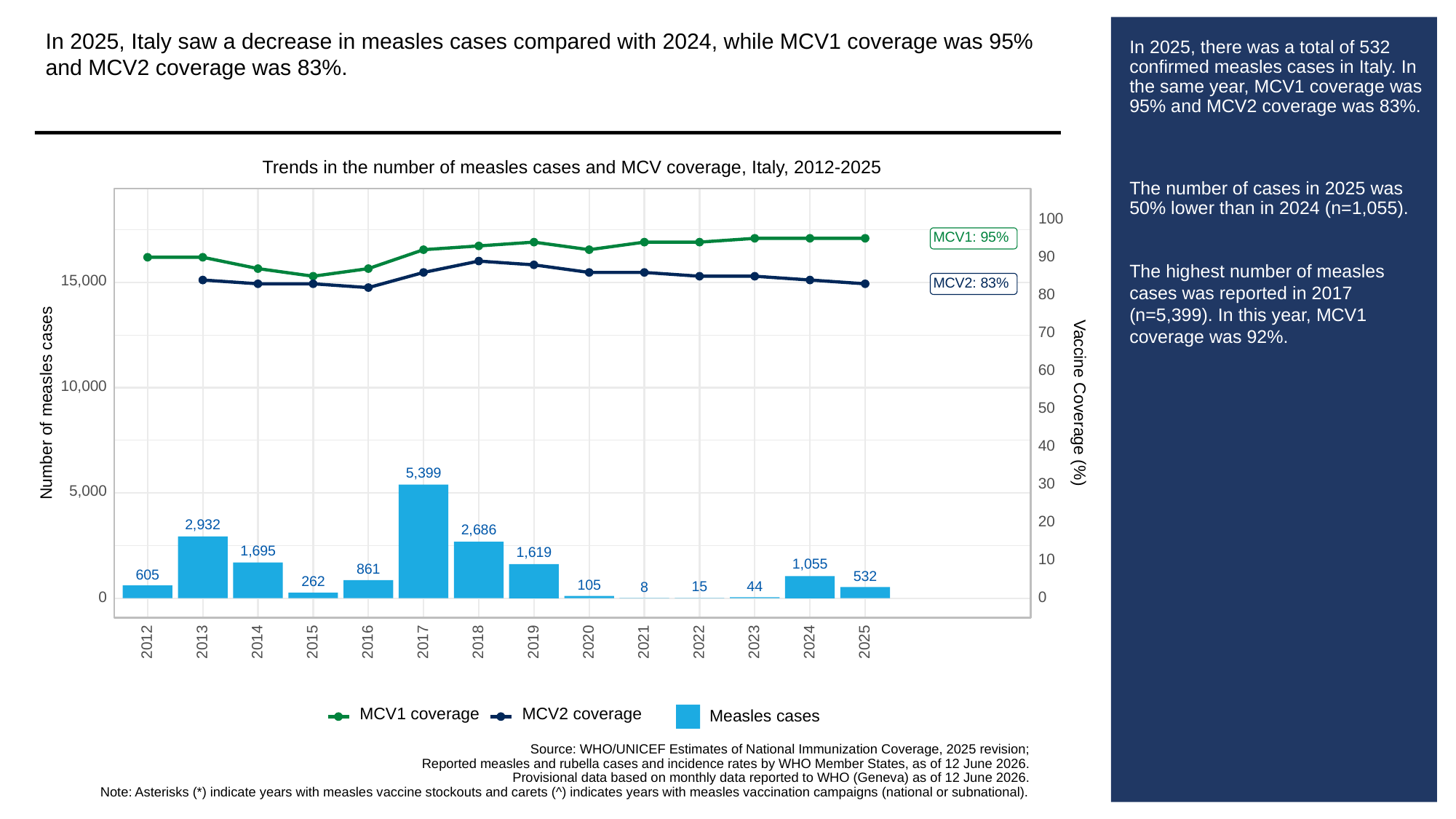

In 2025, Italy saw a decrease in measles cases compared with 2024, while MCV1 coverage was 95% and MCV2 coverage was 83%.
# In 2025, there was a total of 532 confirmed measles cases in Italy. In the same year, MCV1 coverage was 95% and MCV2 coverage was 83%.

The number of cases in 2025 was 50% lower than in 2024 (n=1,055).

The highest number of measles cases was reported in 2017 (n=5,399). In this year, MCV1 coverage was 92%.

Trends in the number of measles cases and MCV coverage, Italy, 2012-2025

100

MCV1: 95%

90

15,000

MCV2: 83%

80
70

60
10,000

Vaccine Coverage (%)
Number of measles cases
50

40
5,399
30

5,000

20
2,932
2,686

1,695

1,619
10
1,055

861
605
532

262

105
44
15
8

0
0

2013
2023
2012
2014
2015
2016
2017
2018
2019
2020
2021
2022
2024
2025

MCV1 coverage
MCV2 coverage
Measles cases

Source: WHO/UNICEF Estimates of National Immunization Coverage, 2025 revision;
Reported measles and rubella cases and incidence rates by WHO Member States, as of 12 June 2026.
Provisional data based on monthly data reported to WHO (Geneva) as of 12 June 2026.
Note: Asterisks (*) indicate years with measles vaccine stockouts and carets (^) indicates years with measles vaccination campaigns (national or subnational).